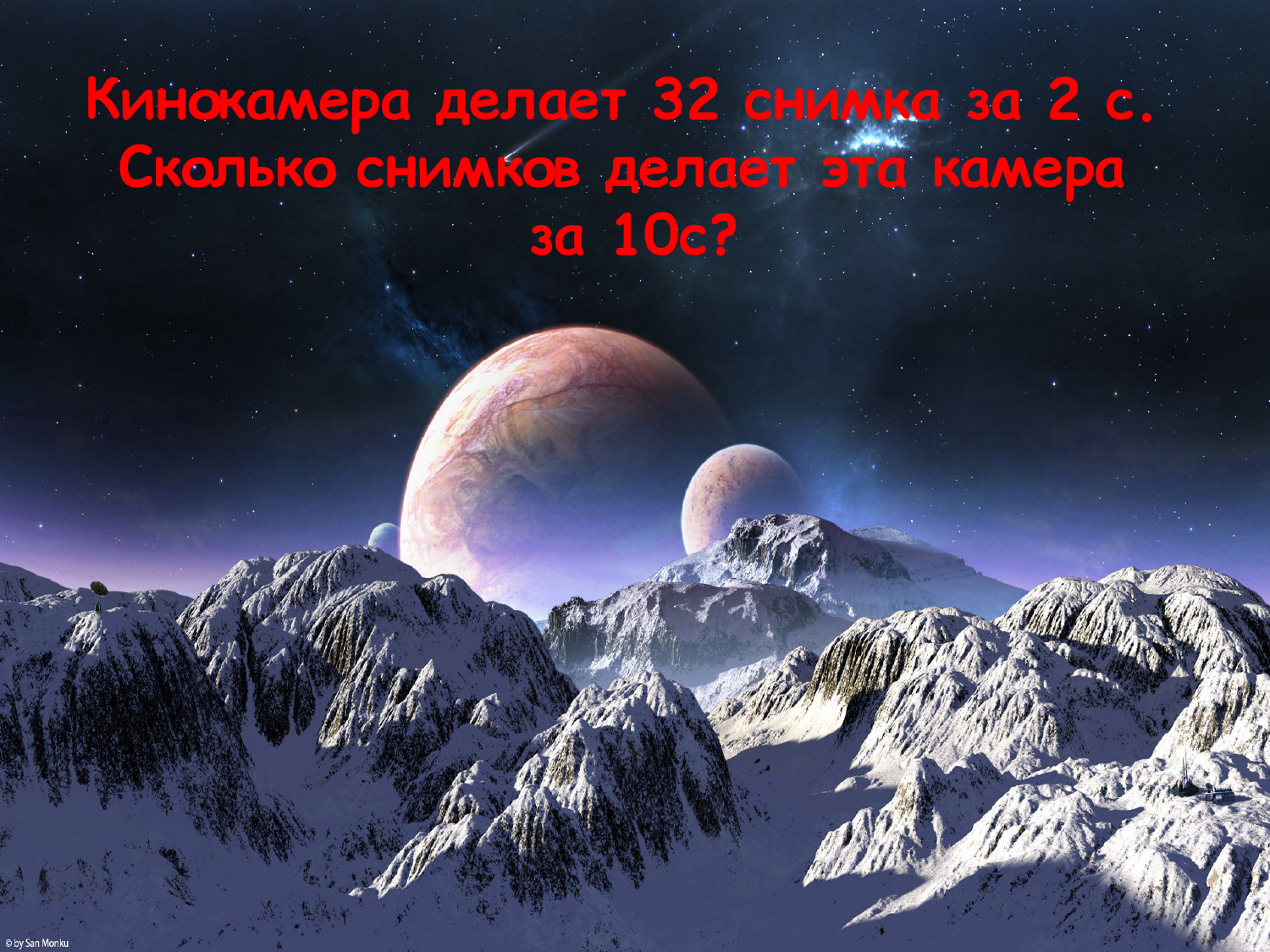

Кинокамера делает 32 снимка за 2 с.
Сколько снимков делает эта камера
за 10с?